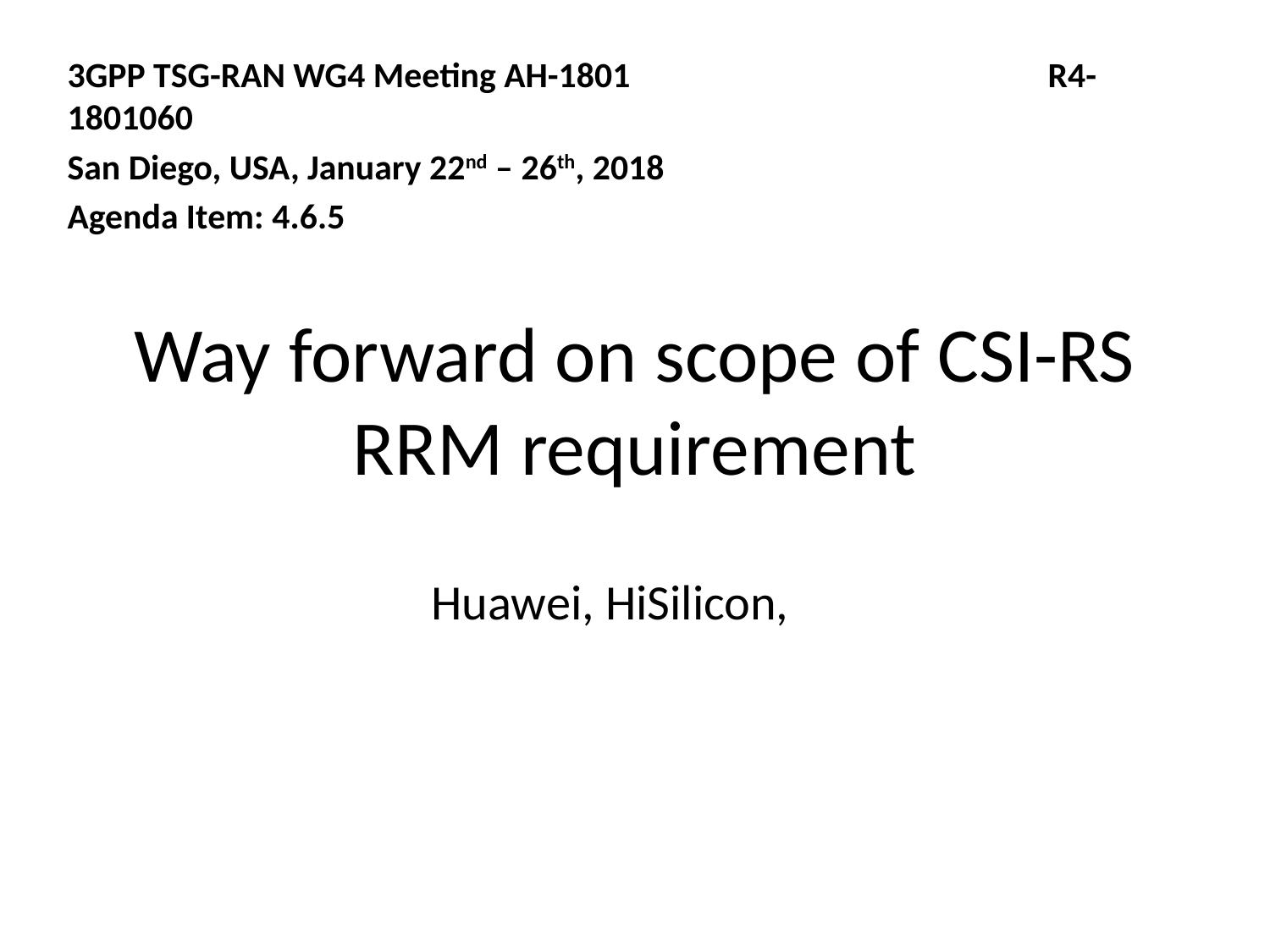

3GPP TSG-RAN WG4 Meeting AH-1801                                                    R4-1801060
San Diego, USA, January 22nd – 26th, 2018
Agenda Item: 4.6.5
# Way forward on scope of CSI-RS RRM requirement
Huawei, HiSilicon,